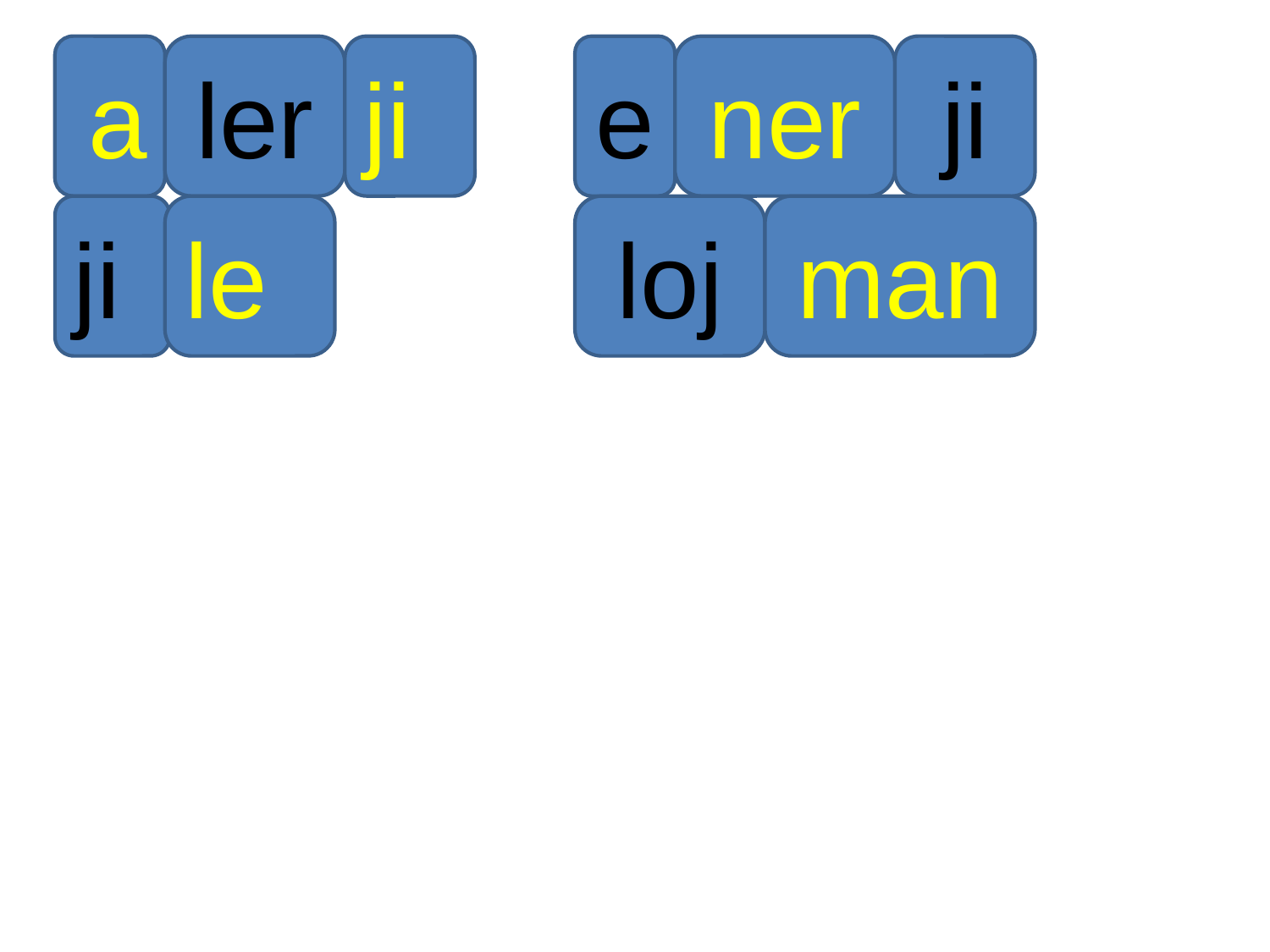

a
ler
ji
e
ner
ji
ji
le
loj
man